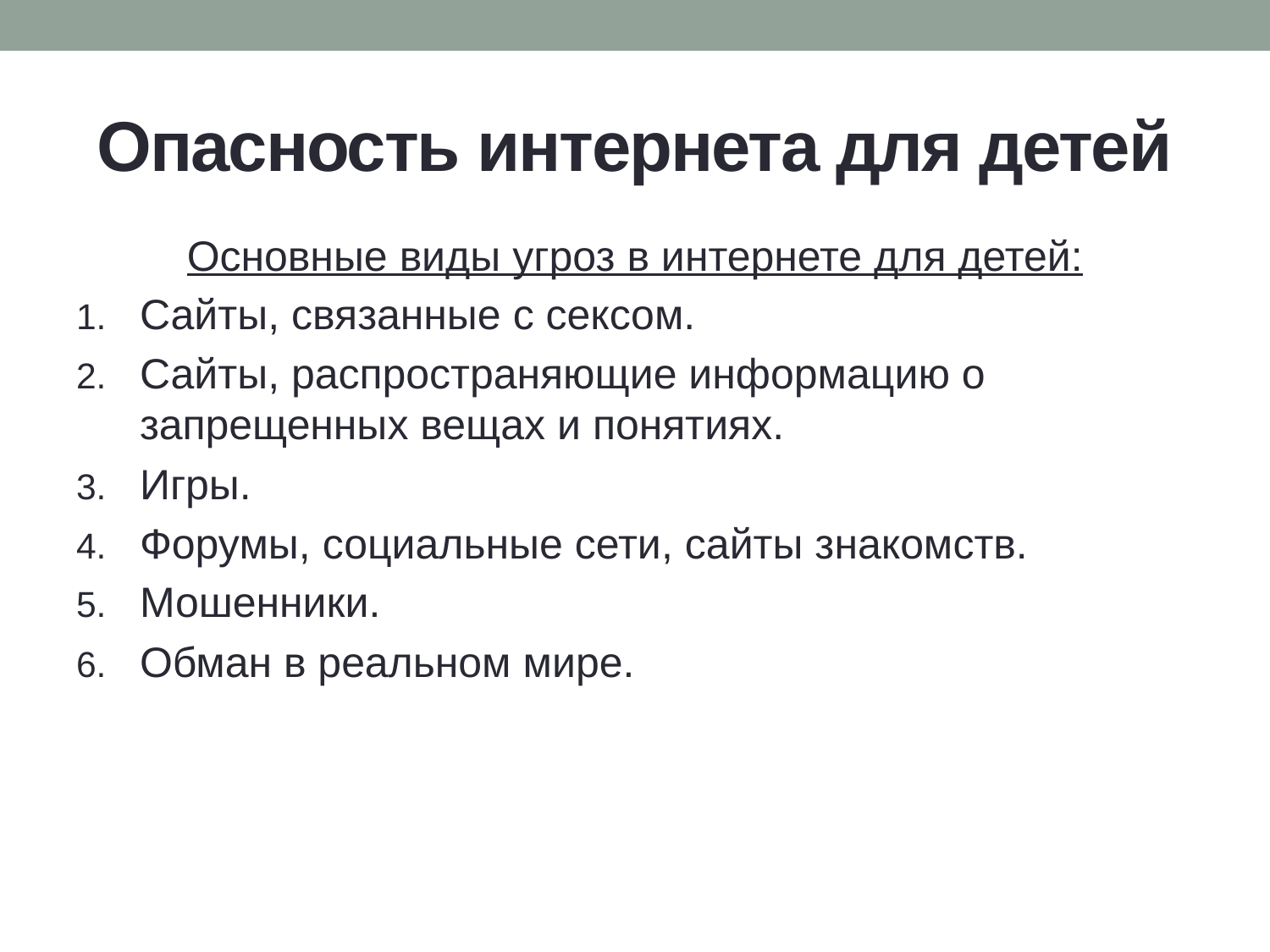

# Опасность интернета для детей
Основные виды угроз в интернете для детей:
Сайты, связанные с сексом.
Сайты, распространяющие информацию о запрещенных вещах и понятиях.
Игры.
Форумы, социальные сети, сайты знакомств.
Мошенники.
Обман в реальном мире.